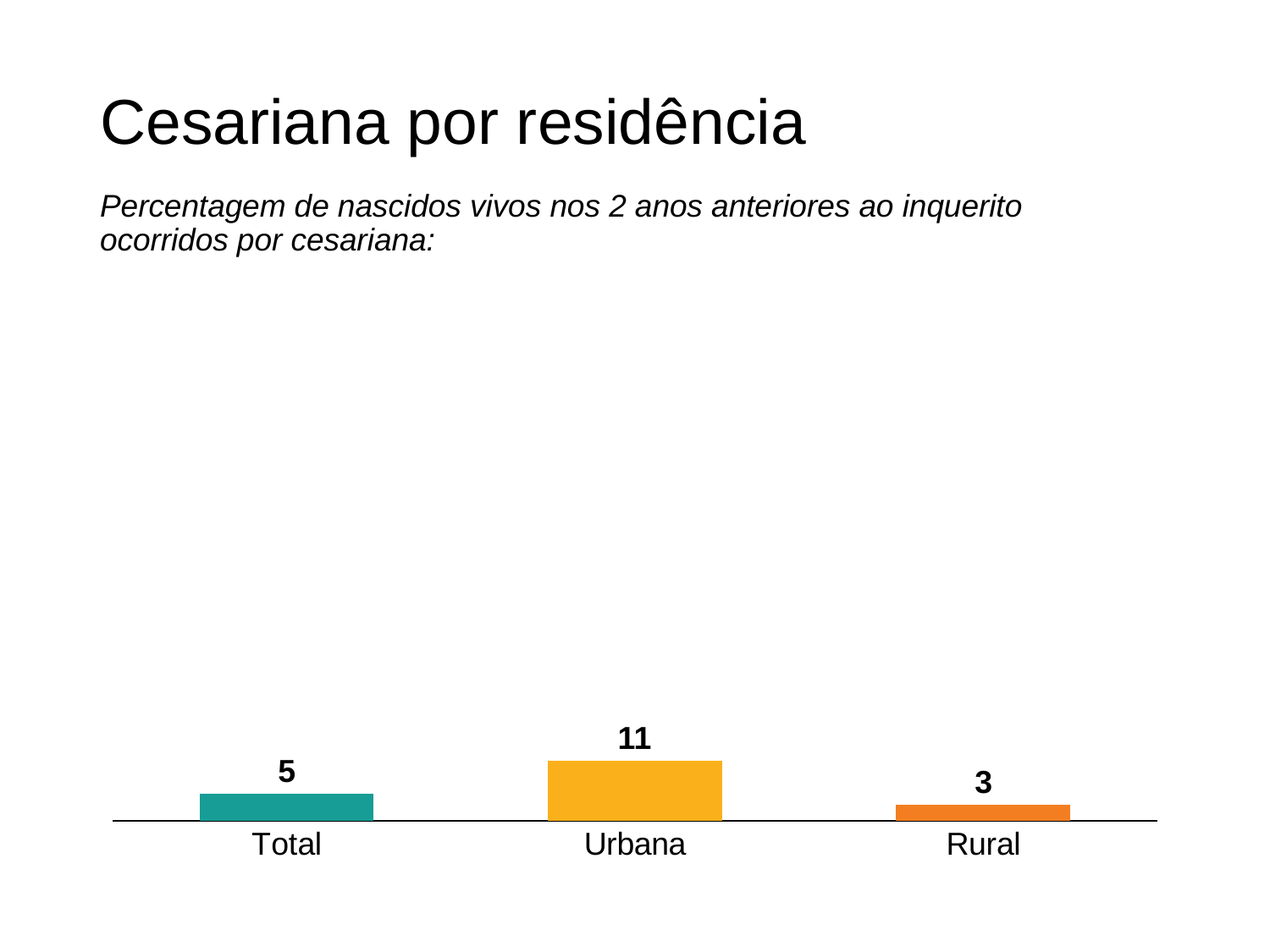

# Cesariana por residência
Percentagem de nascidos vivos nos 2 anos anteriores ao inquerito ocorridos por cesariana:

### Chart

| Category | Total |
|---|---|
| Total | 5.0 |
| Urbana | 11.0 |
| Rural | 3.0 |